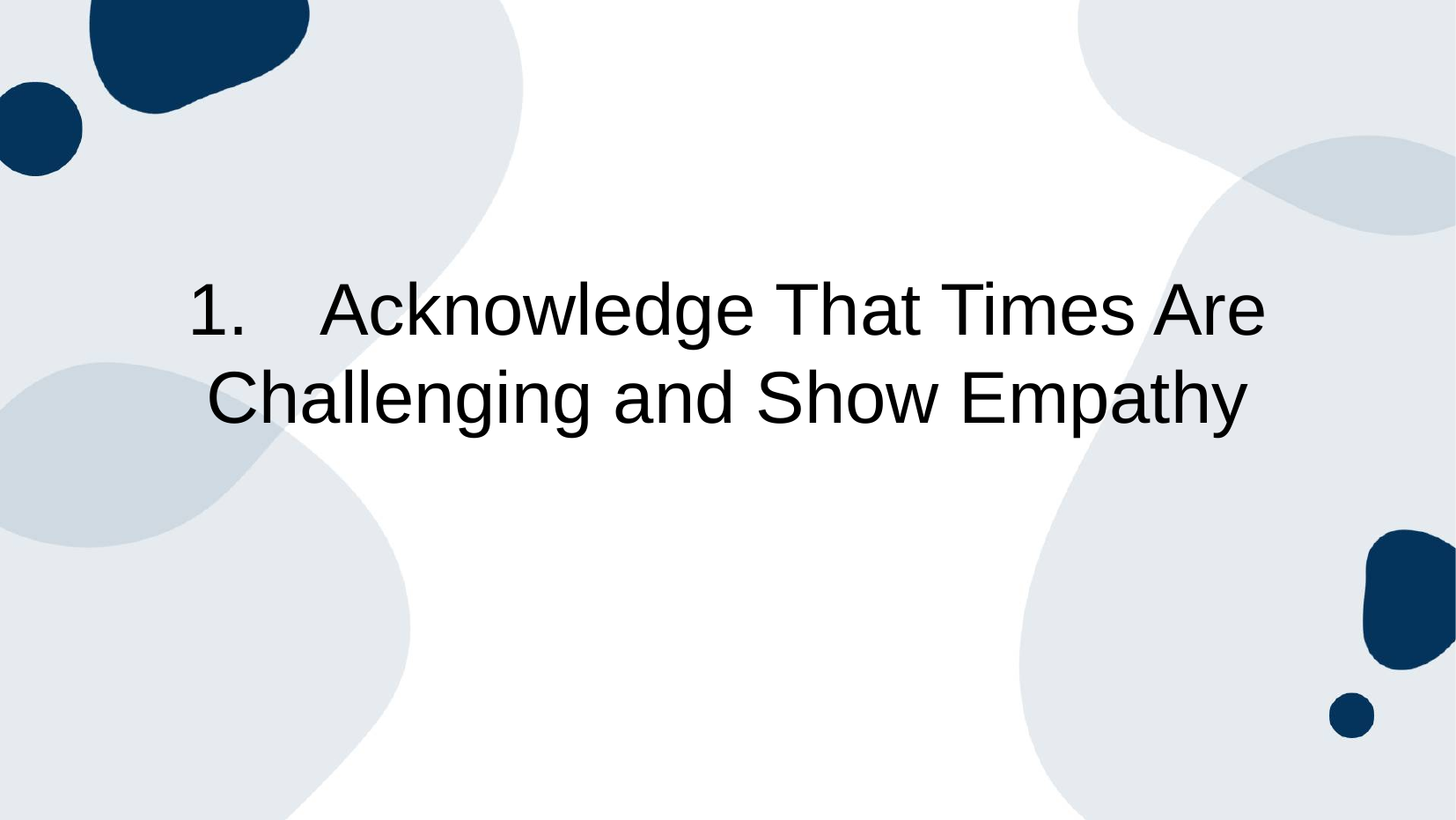

# 1.	Acknowledge That Times Are Challenging and Show Empathy